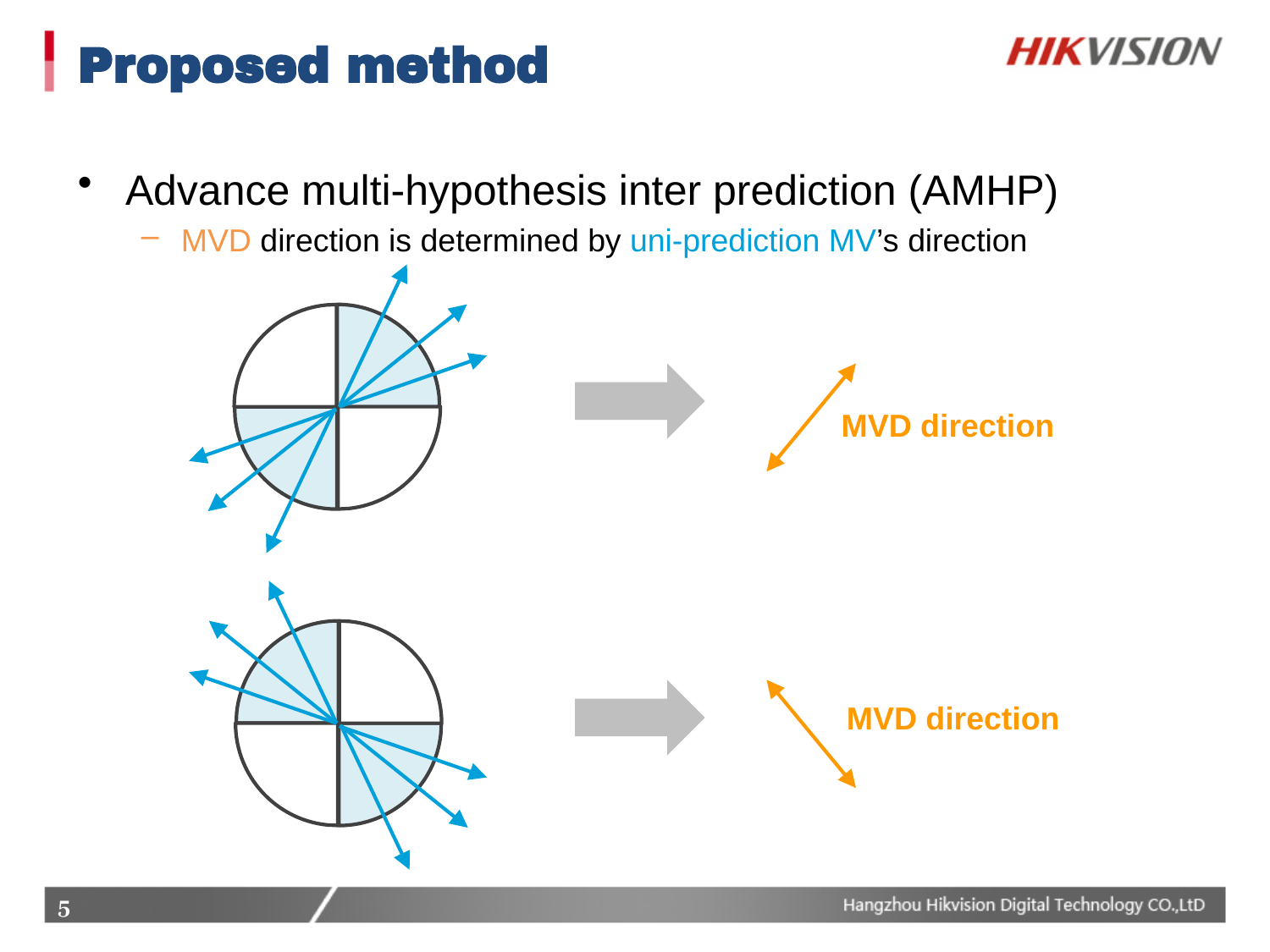

# Proposed method
Advance multi-hypothesis inter prediction (AMHP)
MVD direction is determined by uni-prediction MV’s direction

MVD direction

MVD direction
5